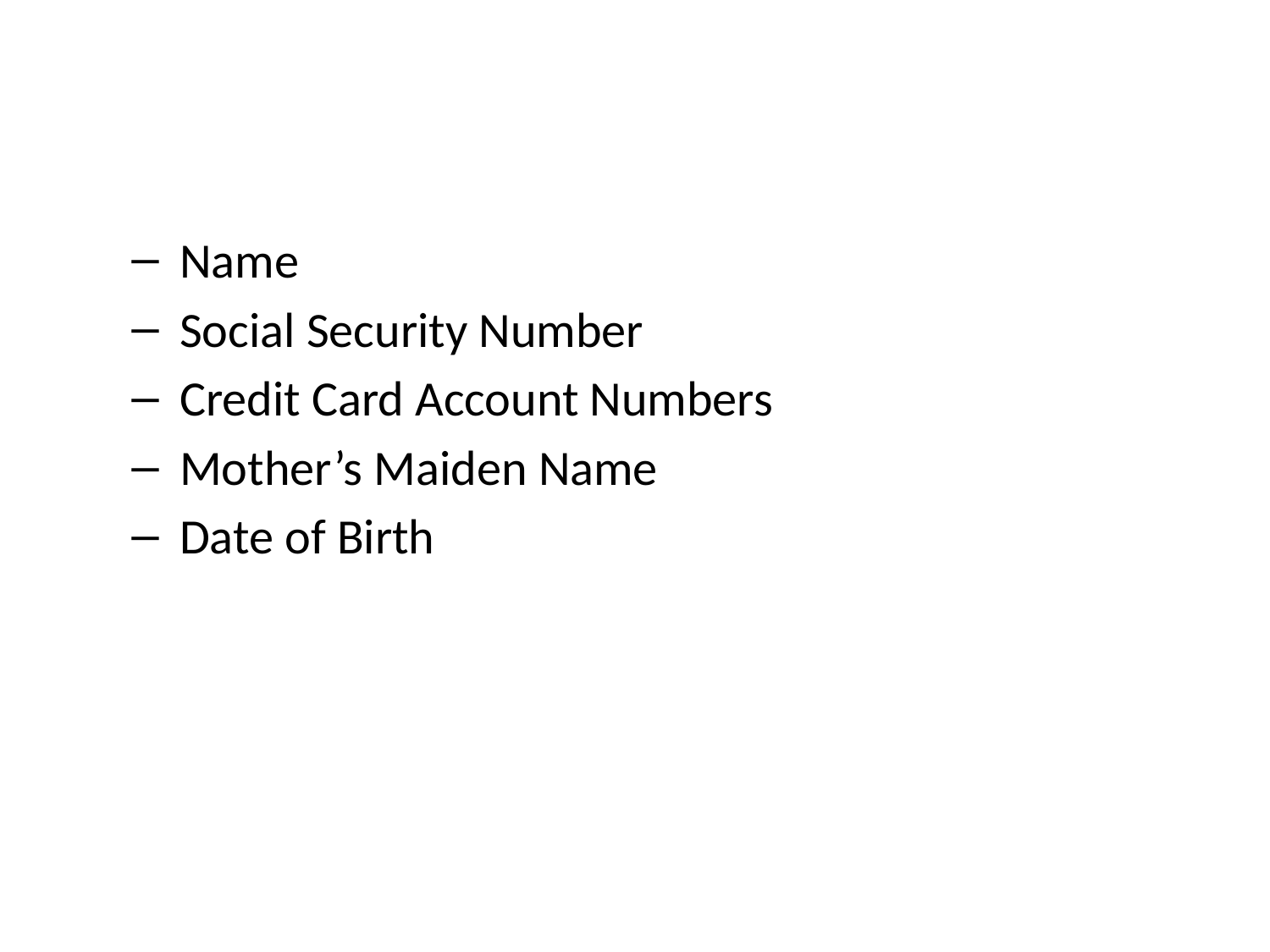

#
Name
Social Security Number
Credit Card Account Numbers
Mother’s Maiden Name
Date of Birth